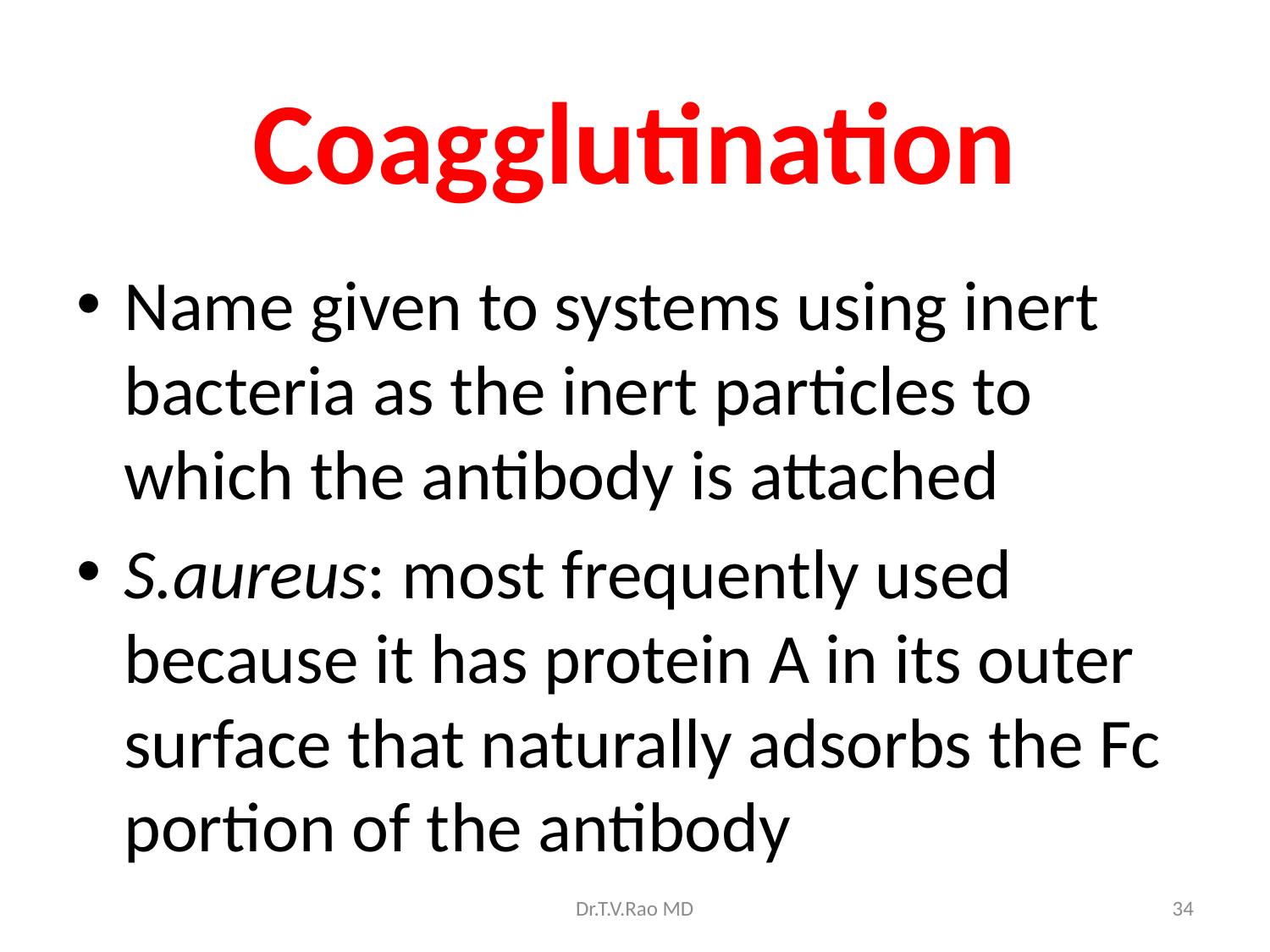

# Coagglutination
Name given to systems using inert bacteria as the inert particles to which the antibody is attached
S.aureus: most frequently used because it has protein A in its outer surface that naturally adsorbs the Fc portion of the antibody

Dr.T.V.Rao MD
34